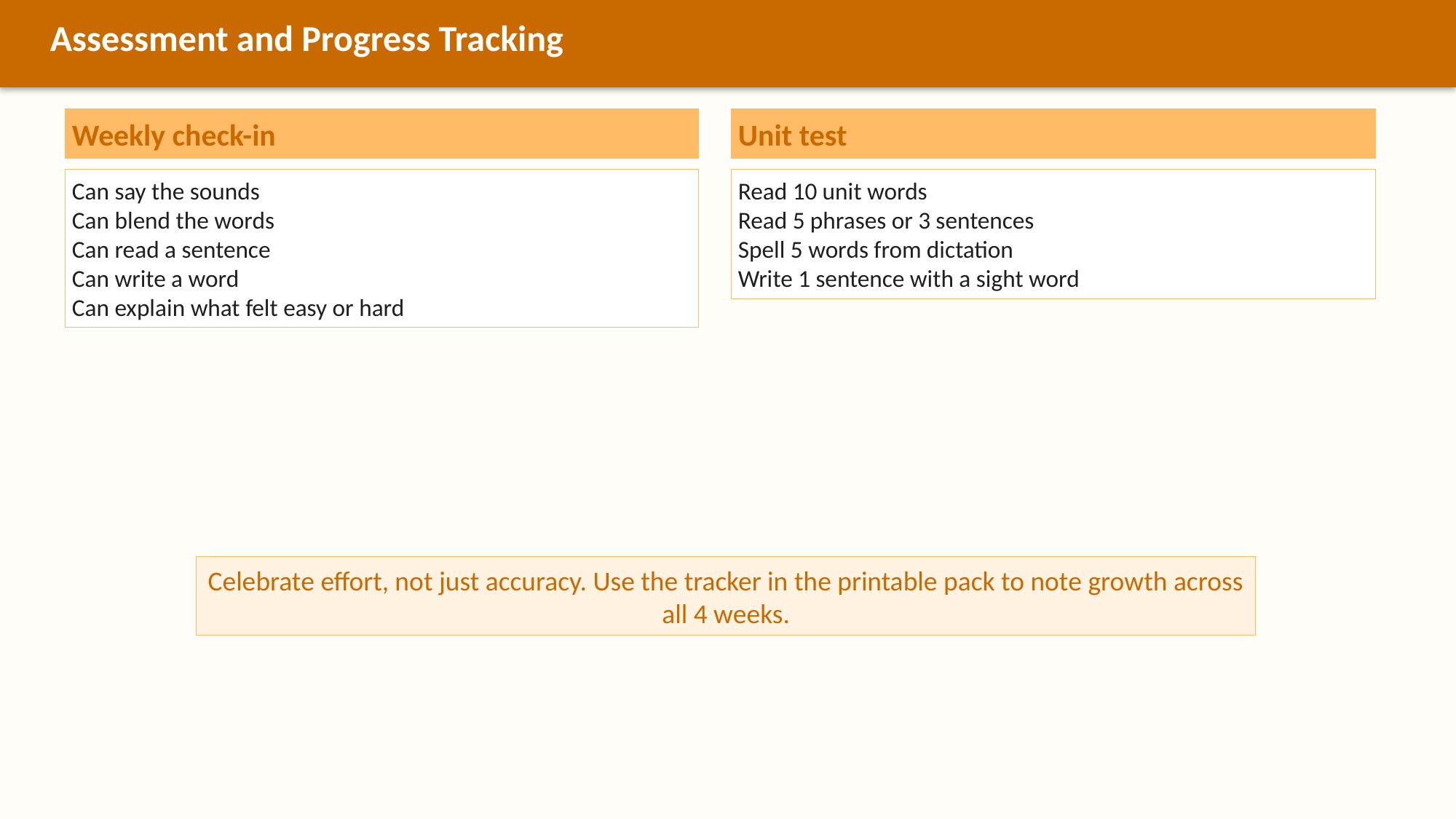

Assessment and Progress Tracking
Weekly check-in
Unit test
Can say the sounds
Can blend the words
Can read a sentence
Can write a word
Can explain what felt easy or hard
Read 10 unit words
Read 5 phrases or 3 sentences
Spell 5 words from dictation
Write 1 sentence with a sight word
Celebrate effort, not just accuracy. Use the tracker in the printable pack to note growth across all 4 weeks.